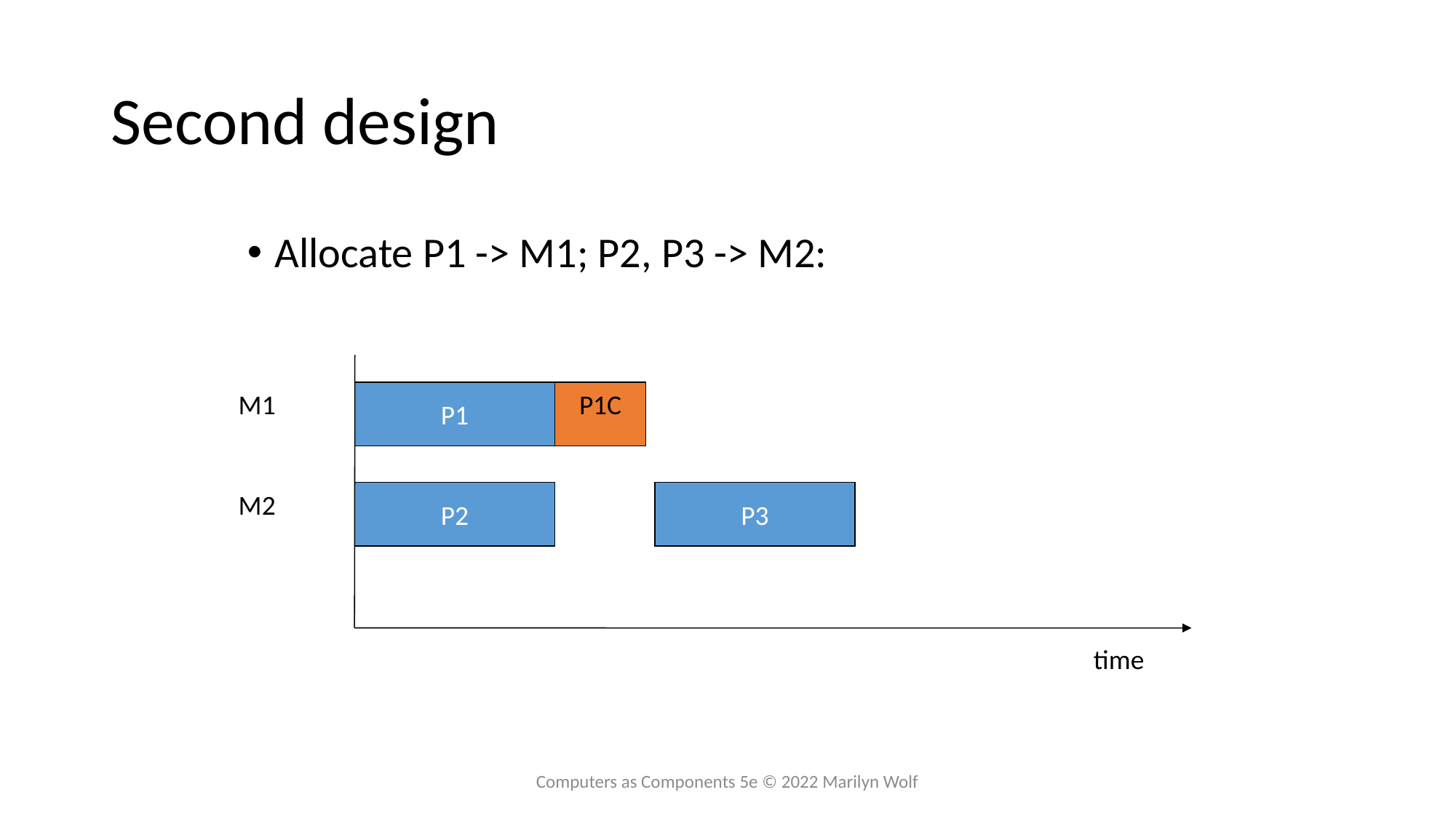

# Second design
Allocate P1 -> M1; P2, P3 -> M2:
M1
P1
P1C
M2
P2
P3

time
Computers as Components 5e © 2022 Marilyn Wolf